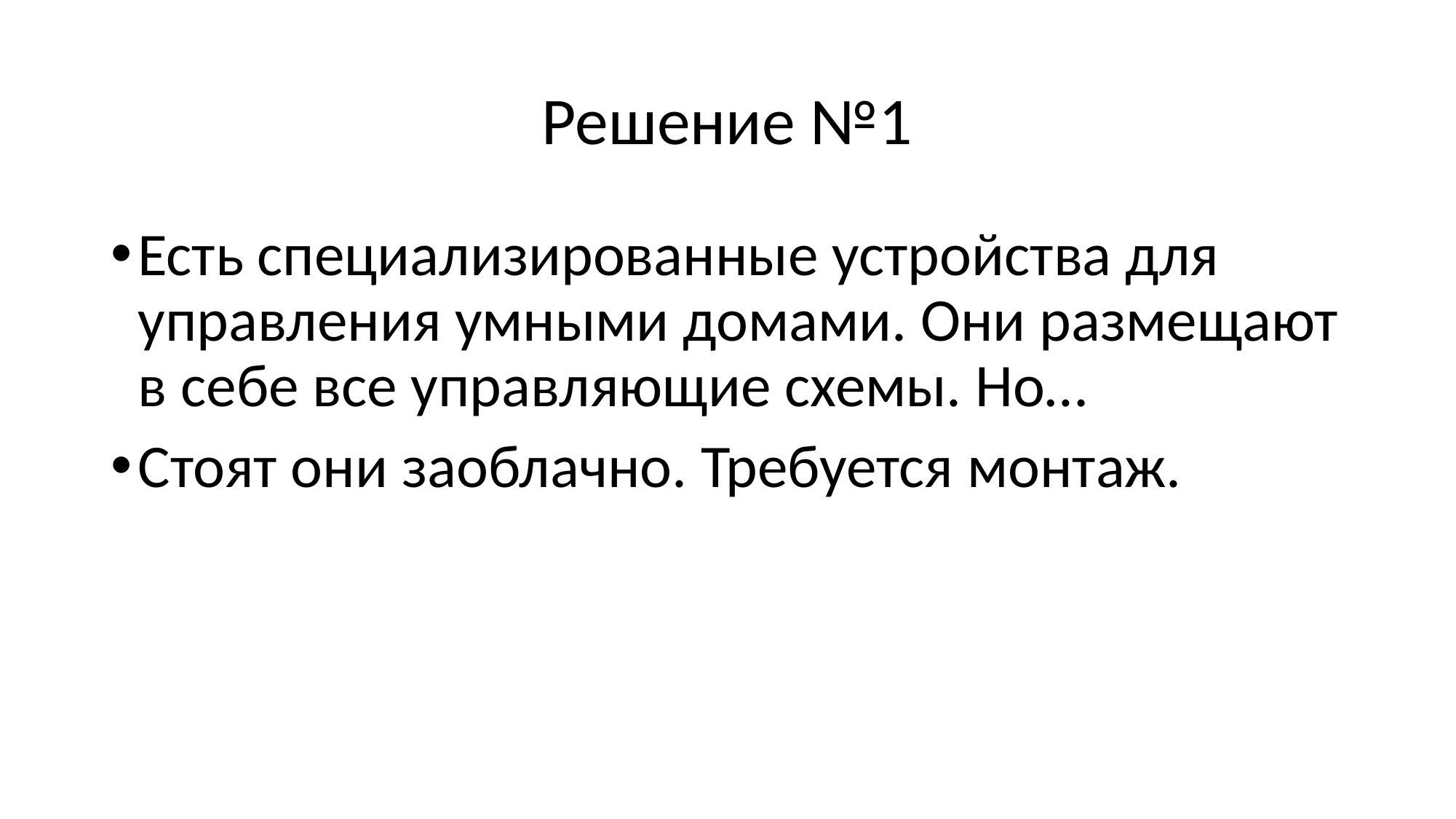

# Решение №1
Есть специализированные устройства для управления умными домами. Они размещают в себе все управляющие схемы. Но…
Стоят они заоблачно. Требуется монтаж.